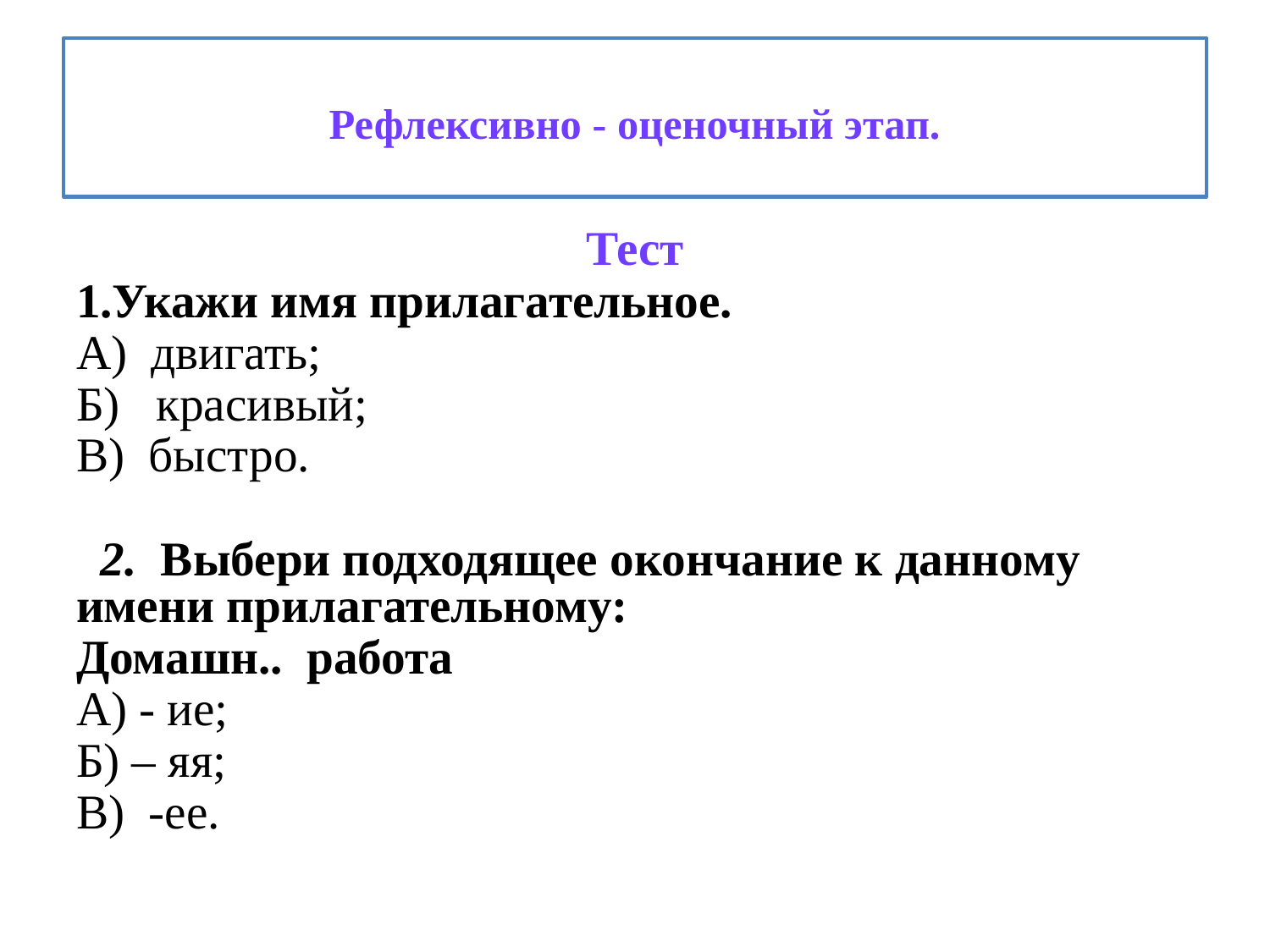

# Рефлексивно - оценочный этап.
Тест
1.Укажи имя прилагательное.
А)  двигать;
Б)   красивый;
В)  быстро.

  2.  Выбери подходящее окончание к данному имени прилагательному:
Домашн..  работа
А) - ие;
Б) – яя;
В)  -ее.